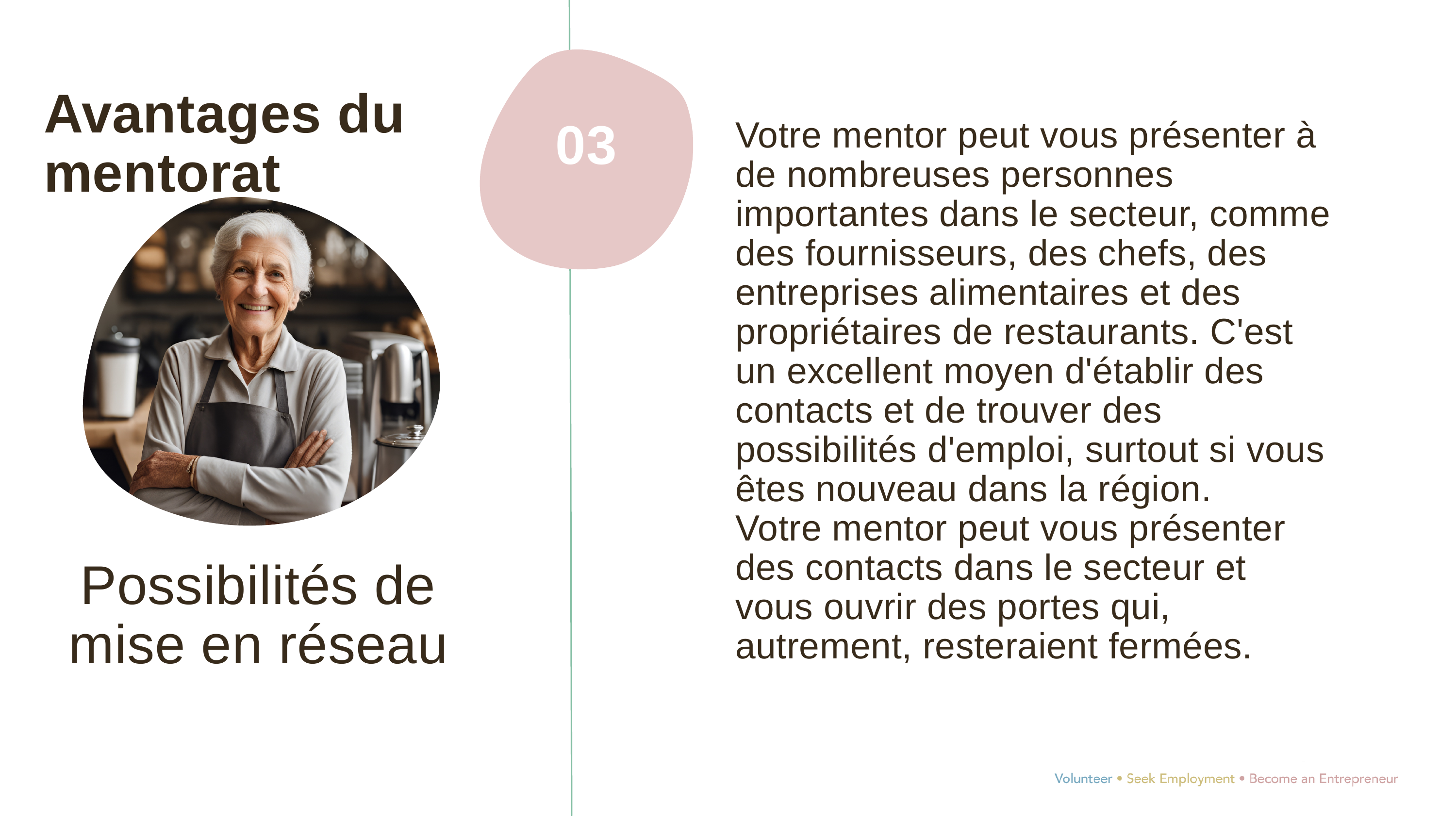

Avantages du mentorat

Possibilités de mise en réseau
Votre mentor peut vous présenter à de nombreuses personnes importantes dans le secteur, comme des fournisseurs, des chefs, des entreprises alimentaires et des propriétaires de restaurants. C'est un excellent moyen d'établir des contacts et de trouver des possibilités d'emploi, surtout si vous êtes nouveau dans la région.
Votre mentor peut vous présenter des contacts dans le secteur et vous ouvrir des portes qui, autrement, resteraient fermées.

03